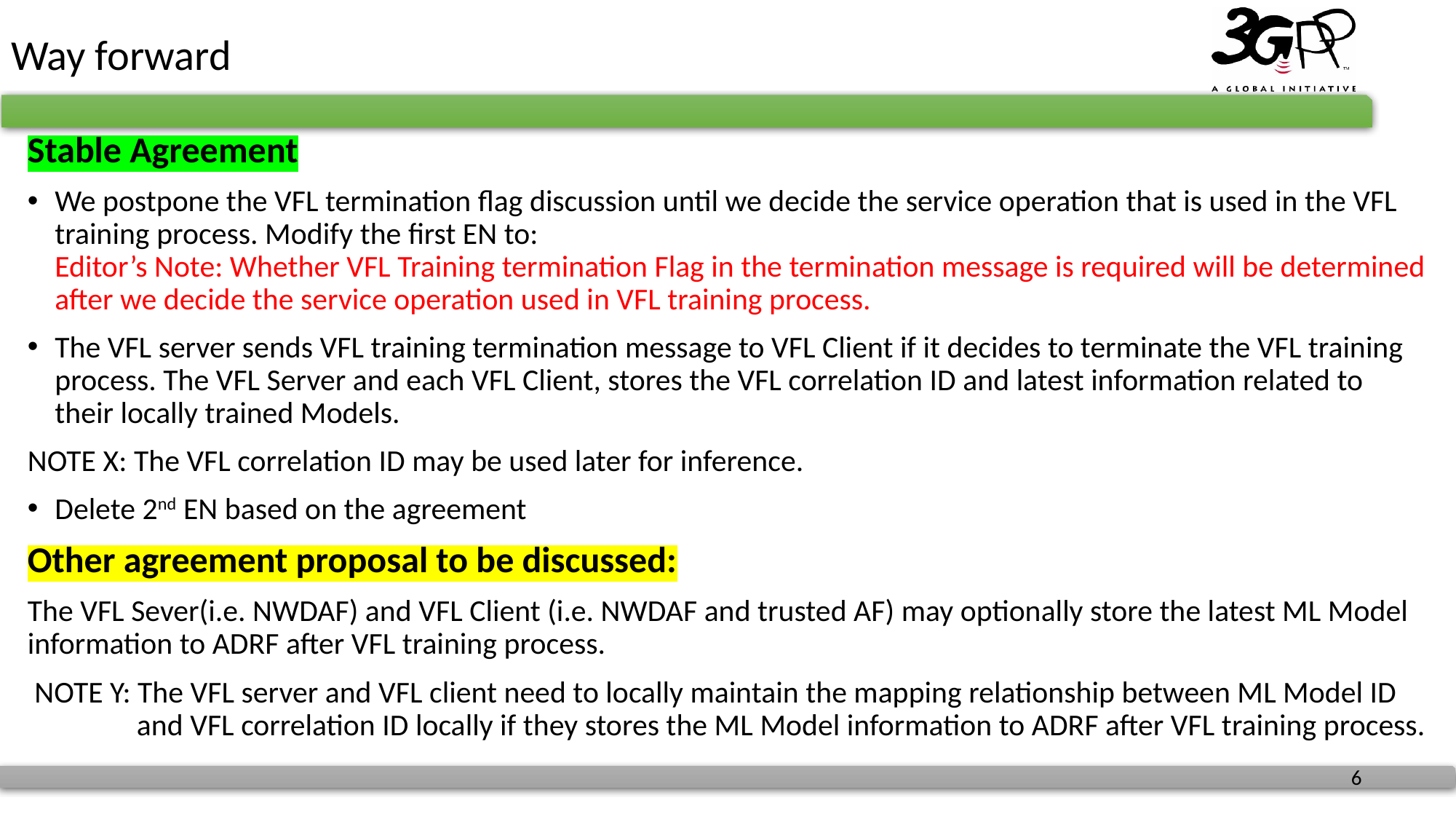

# Way forward
Stable Agreement
We postpone the VFL termination flag discussion until we decide the service operation that is used in the VFL training process. Modify the first EN to:
Editor’s Note: Whether VFL Training termination Flag in the termination message is required will be determined after we decide the service operation used in VFL training process.
The VFL server sends VFL training termination message to VFL Client if it decides to terminate the VFL training process. The VFL Server and each VFL Client, stores the VFL correlation ID and latest information related to their locally trained Models.
NOTE X: The VFL correlation ID may be used later for inference.
Delete 2nd EN based on the agreement
Other agreement proposal to be discussed:
The VFL Sever(i.e. NWDAF) and VFL Client (i.e. NWDAF and trusted AF) may optionally store the latest ML Model information to ADRF after VFL training process.
 NOTE Y: The VFL server and VFL client need to locally maintain the mapping relationship between ML Model ID 	and VFL correlation ID locally if they stores the ML Model information to ADRF after VFL training process.